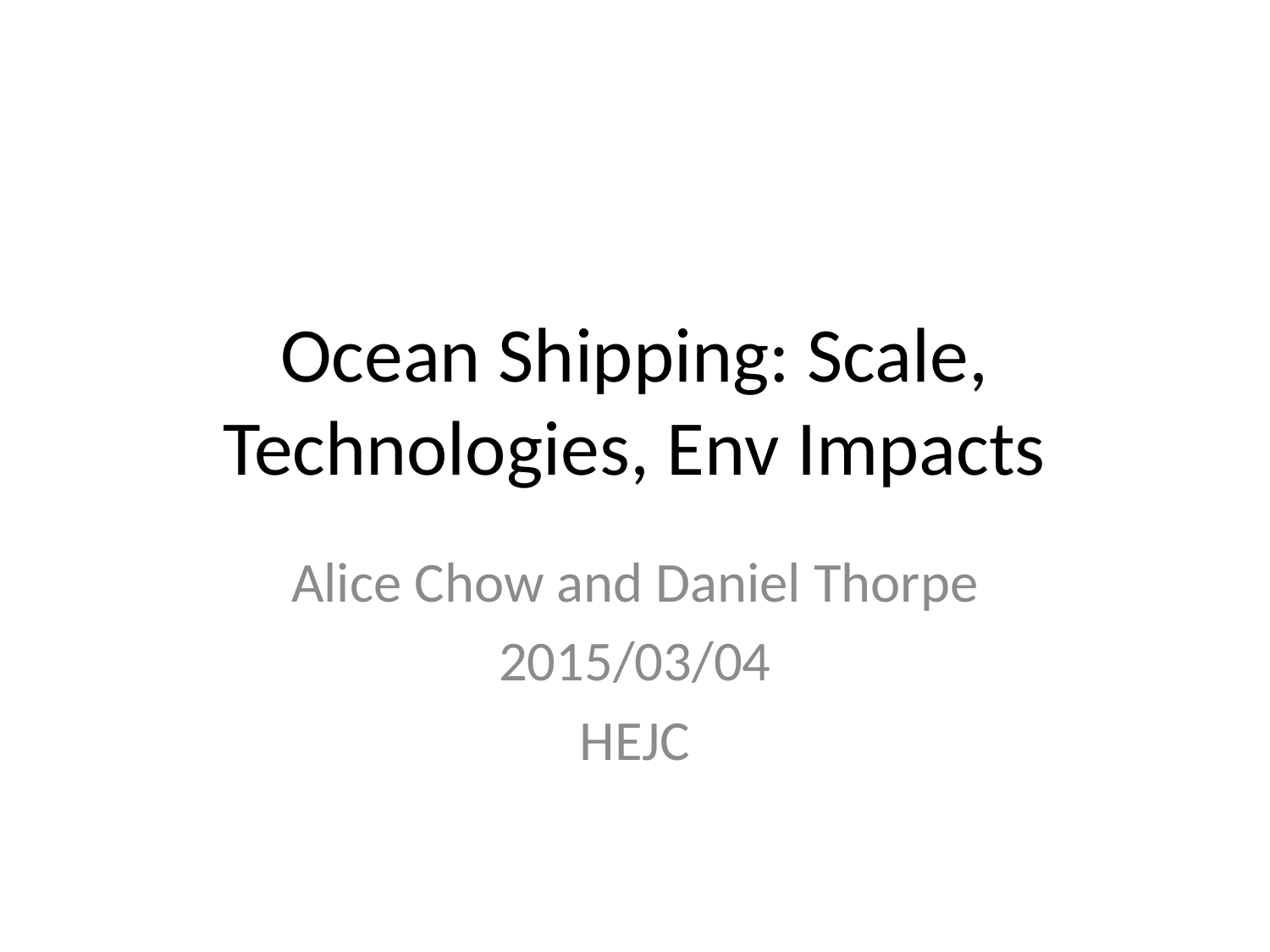

# Ocean Shipping: Scale, Technologies, Env Impacts
Alice Chow and Daniel Thorpe
2015/03/04
HEJC